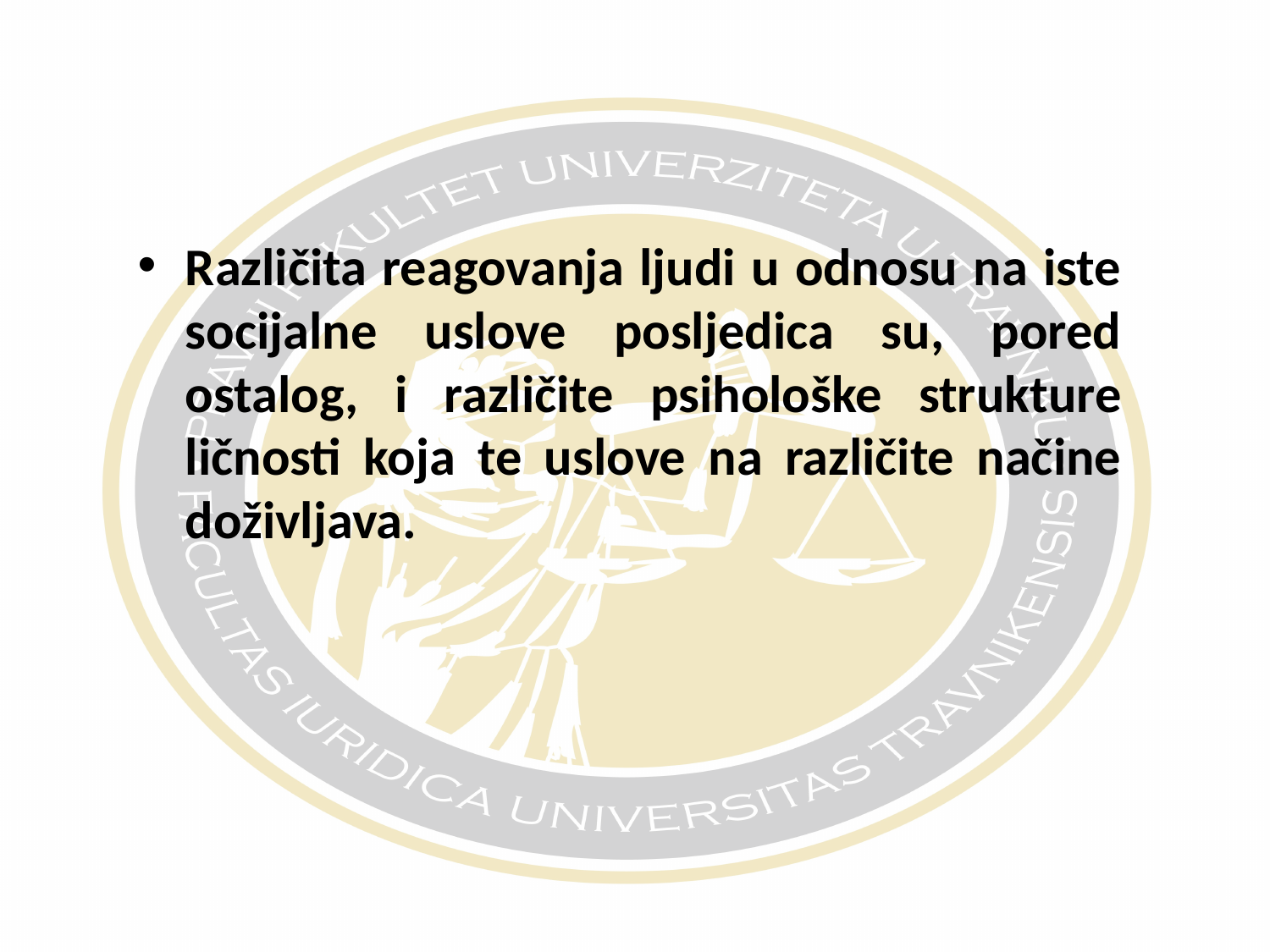

#
Različita reagovanja ljudi u odnosu na iste socijalne uslove posljedica su, pored ostalog, i različite psihološke strukture ličnosti koja te uslove na različite načine doživljava.